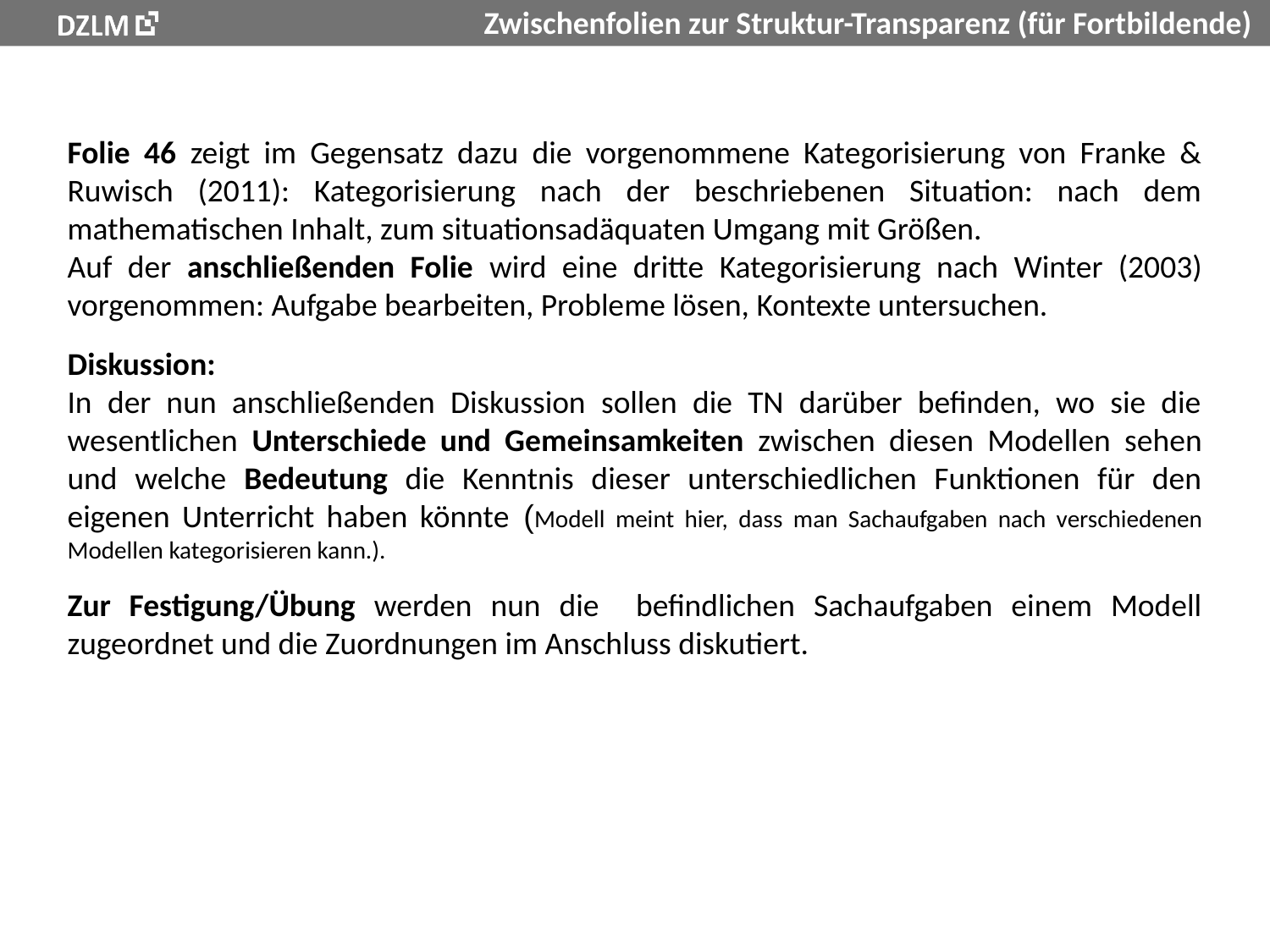

Folie 46 zeigt im Gegensatz dazu die vorgenommene Kategorisierung von Franke & Ruwisch (2011): Kategorisierung nach der beschriebenen Situation: nach dem mathematischen Inhalt, zum situationsadäquaten Umgang mit Größen.
Auf der anschließenden Folie wird eine dritte Kategorisierung nach Winter (2003) vorgenommen: Aufgabe bearbeiten, Probleme lösen, Kontexte untersuchen.
Diskussion:
In der nun anschließenden Diskussion sollen die TN darüber befinden, wo sie die wesentlichen Unterschiede und Gemeinsamkeiten zwischen diesen Modellen sehen und welche Bedeutung die Kenntnis dieser unterschiedlichen Funktionen für den eigenen Unterricht haben könnte (Modell meint hier, dass man Sachaufgaben nach verschiedenen Modellen kategorisieren kann.).
Zur Festigung/Übung werden nun die  befindlichen Sachaufgaben einem Modell zugeordnet und die Zuordnungen im Anschluss diskutiert.